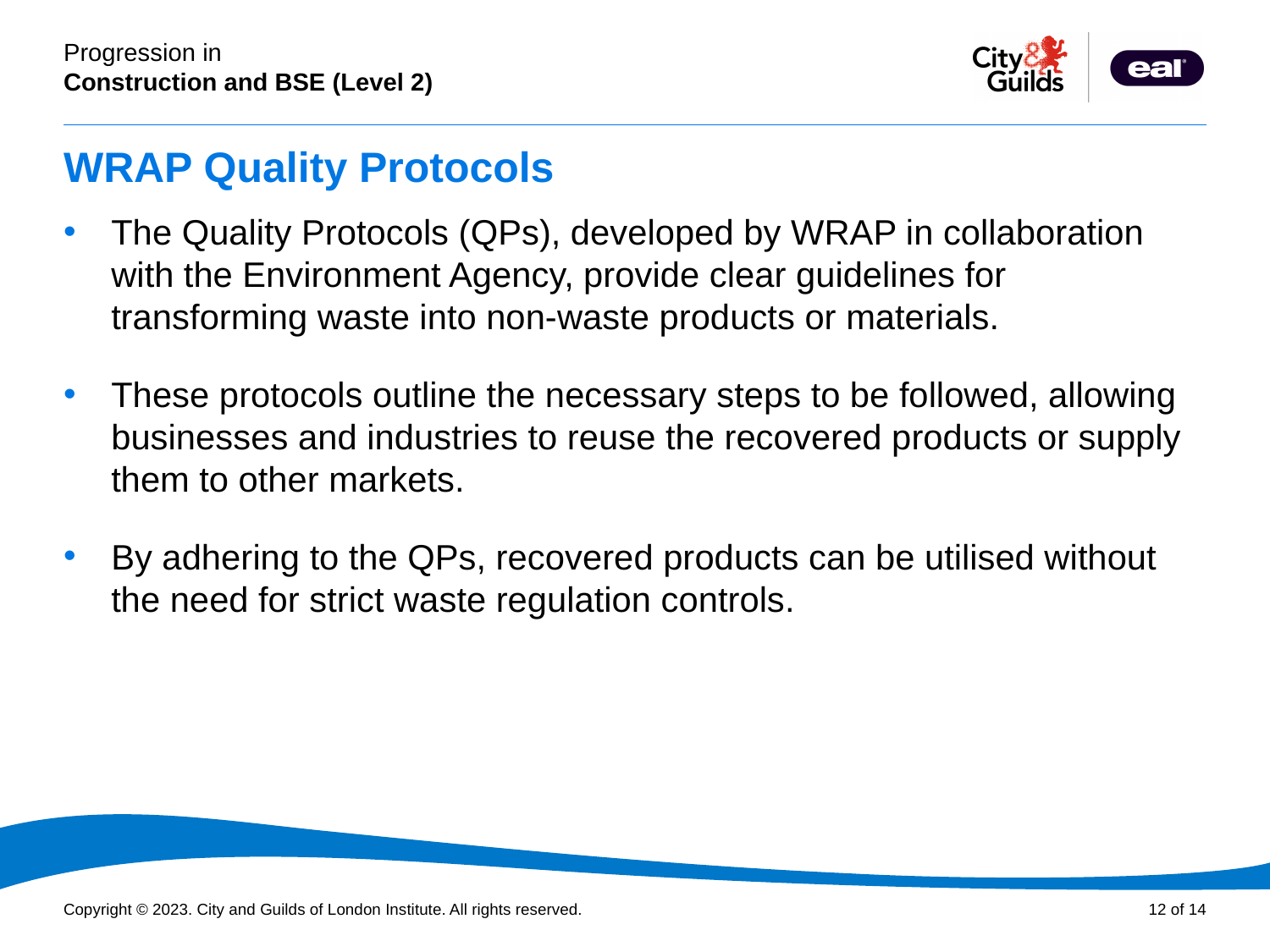

# WRAP Quality Protocols
The Quality Protocols (QPs), developed by WRAP in collaboration with the Environment Agency, provide clear guidelines for transforming waste into non-waste products or materials.
These protocols outline the necessary steps to be followed, allowing businesses and industries to reuse the recovered products or supply them to other markets.
By adhering to the QPs, recovered products can be utilised without the need for strict waste regulation controls.